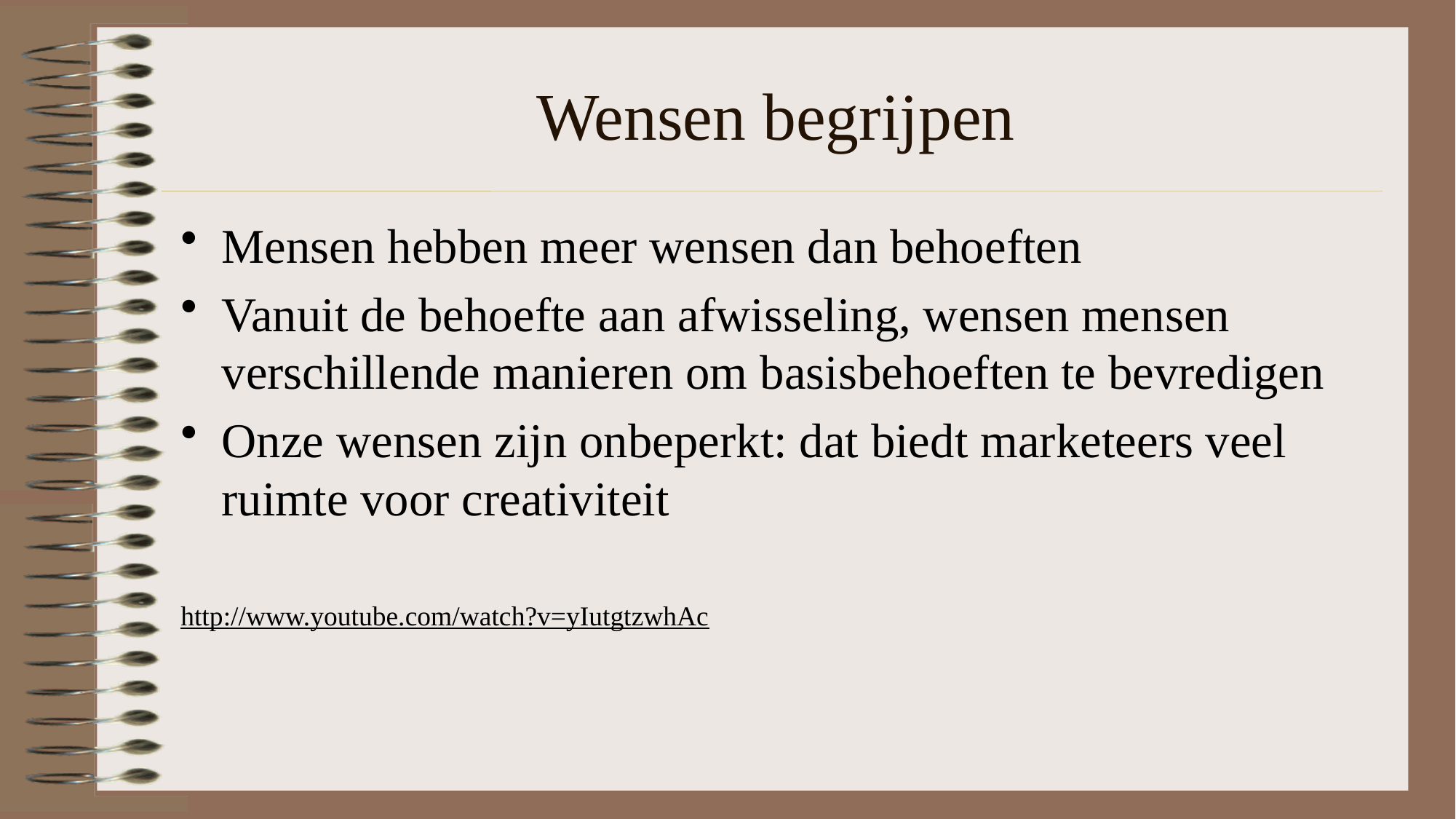

# Wensen begrijpen
Mensen hebben meer wensen dan behoeften
Vanuit de behoefte aan afwisseling, wensen mensen verschillende manieren om basisbehoeften te bevredigen
Onze wensen zijn onbeperkt: dat biedt marketeers veel ruimte voor creativiteit

http://www.youtube.com/watch?v=yIutgtzwhAc